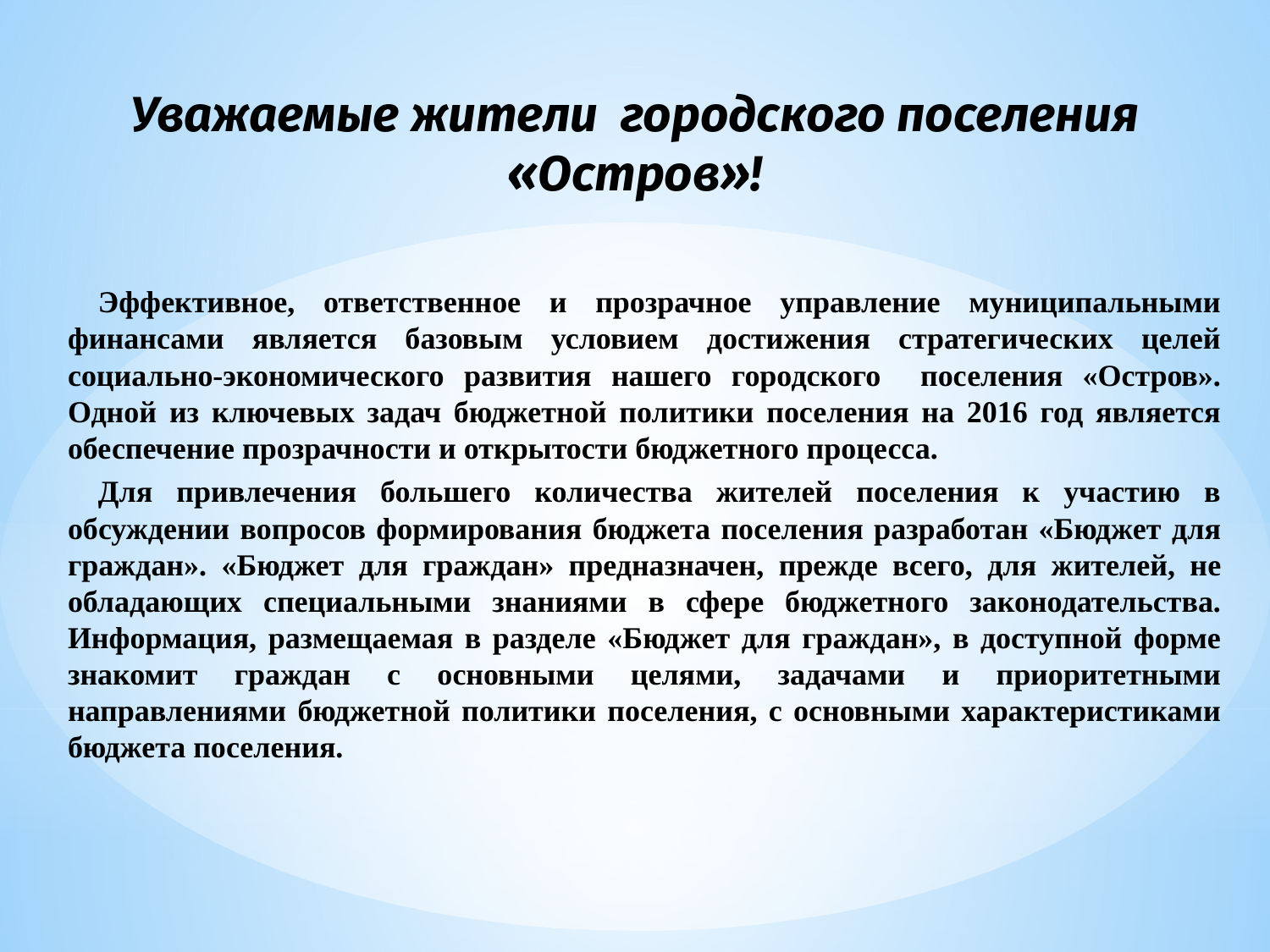

# Уважаемые жители  городского поселения «Остров»!
	Эффективное, ответственное и прозрачное управление муниципальными финансами является базовым условием достижения стратегических целей социально-экономического развития нашего городского  поселения «Остров». Одной из ключевых задач бюджетной политики поселения на 2016 год является обеспечение прозрачности и открытости бюджетного процесса.
	Для привлечения большего количества жителей поселения к участию в обсуждении вопросов формирования бюджета поселения разработан «Бюджет для граждан». «Бюджет для граждан» предназначен, прежде всего, для жителей, не обладающих специальными знаниями в сфере бюджетного законодательства. Информация, размещаемая в разделе «Бюджет для граждан», в доступной форме знакомит граждан с основными целями, задачами и приоритетными направлениями бюджетной политики поселения, с основными характеристиками бюджета поселения.